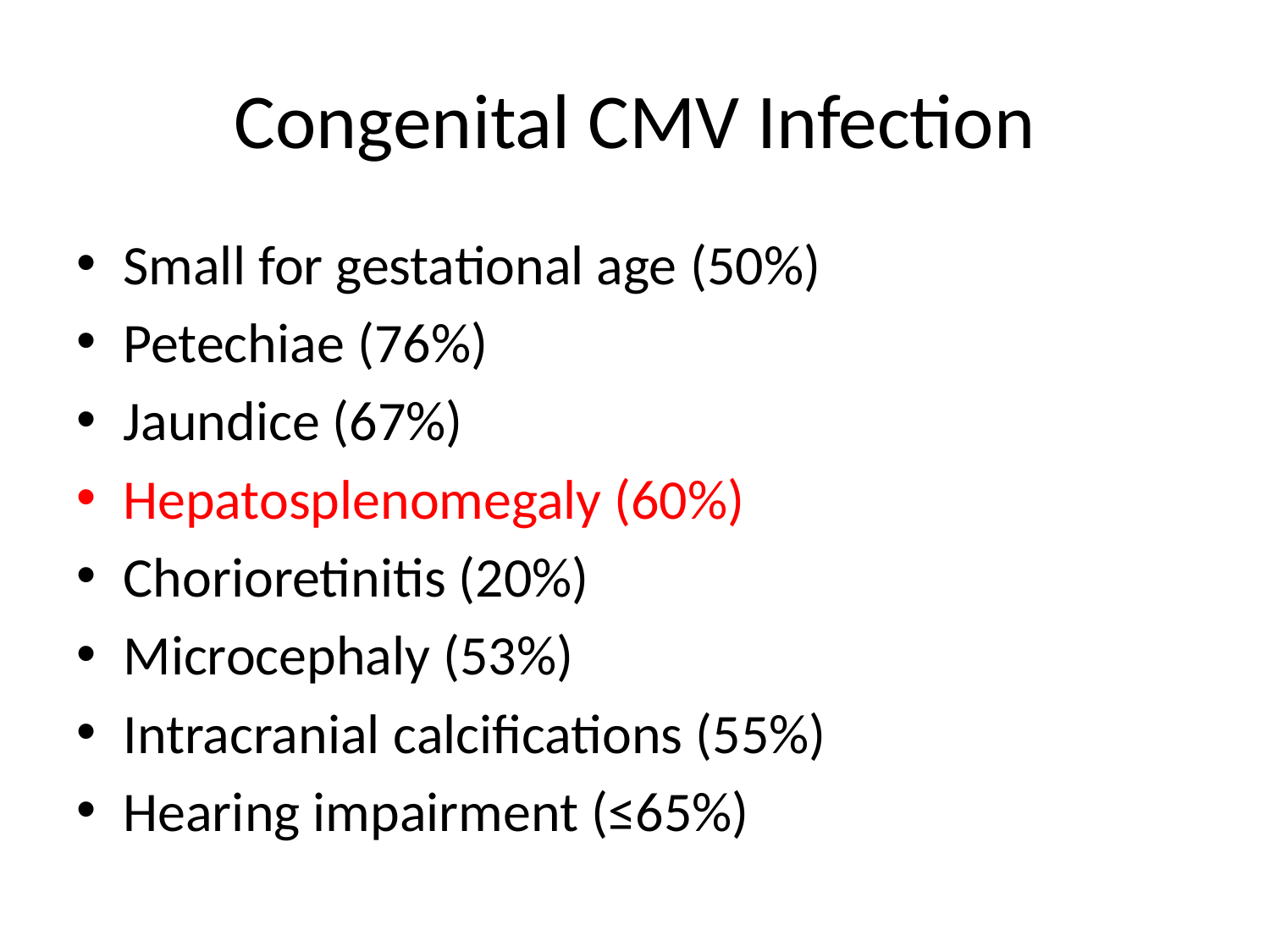

# Congenital CMV Infection
Small for gestational age (50%)
Petechiae (76%)
Jaundice (67%)
Hepatosplenomegaly (60%)
Chorioretinitis (20%)
Microcephaly (53%)
Intracranial calcifications (55%)
Hearing impairment (≤65%)